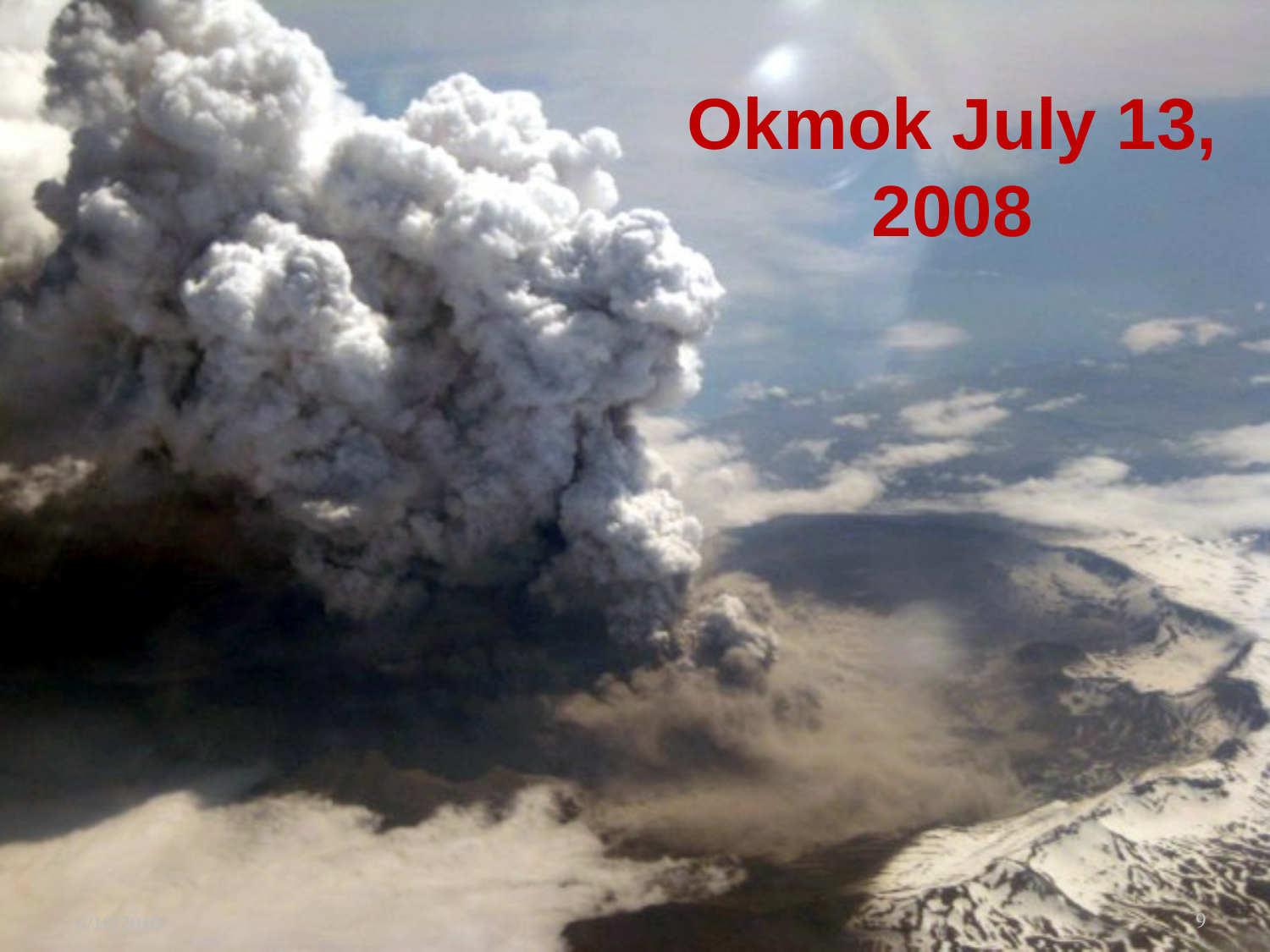

# Okmok July 13, 2008
6/10/2010
9